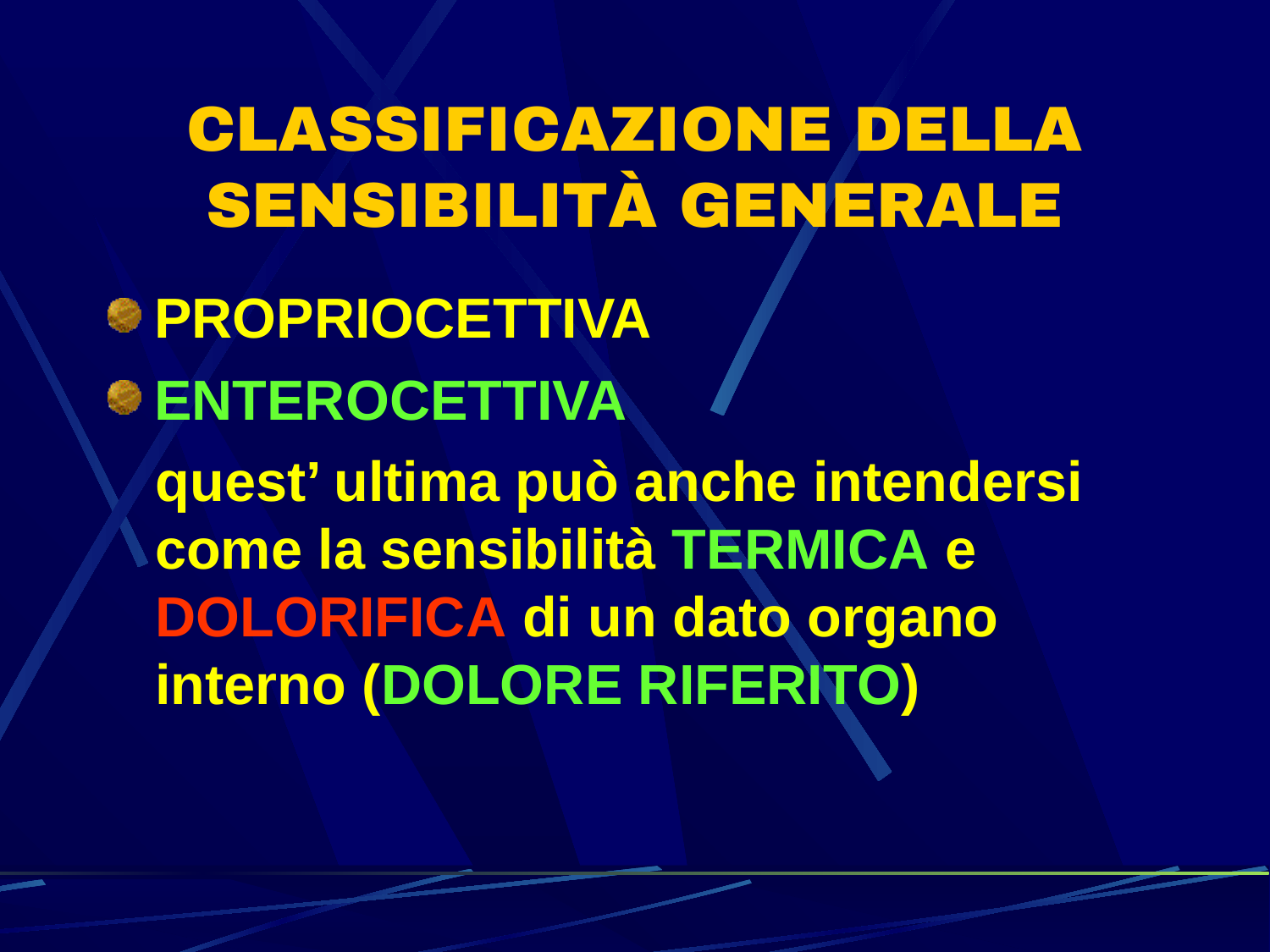

CLASSIFICAZIONE DELLA SENSIBILITÀ GENERALE
PROPRIOCETTIVA
ENTEROCETTIVA
   quest’ ultima può anche intendersi come la sensibilità TERMICA e DOLORIFICA di un dato organo interno (DOLORE RIFERITO)